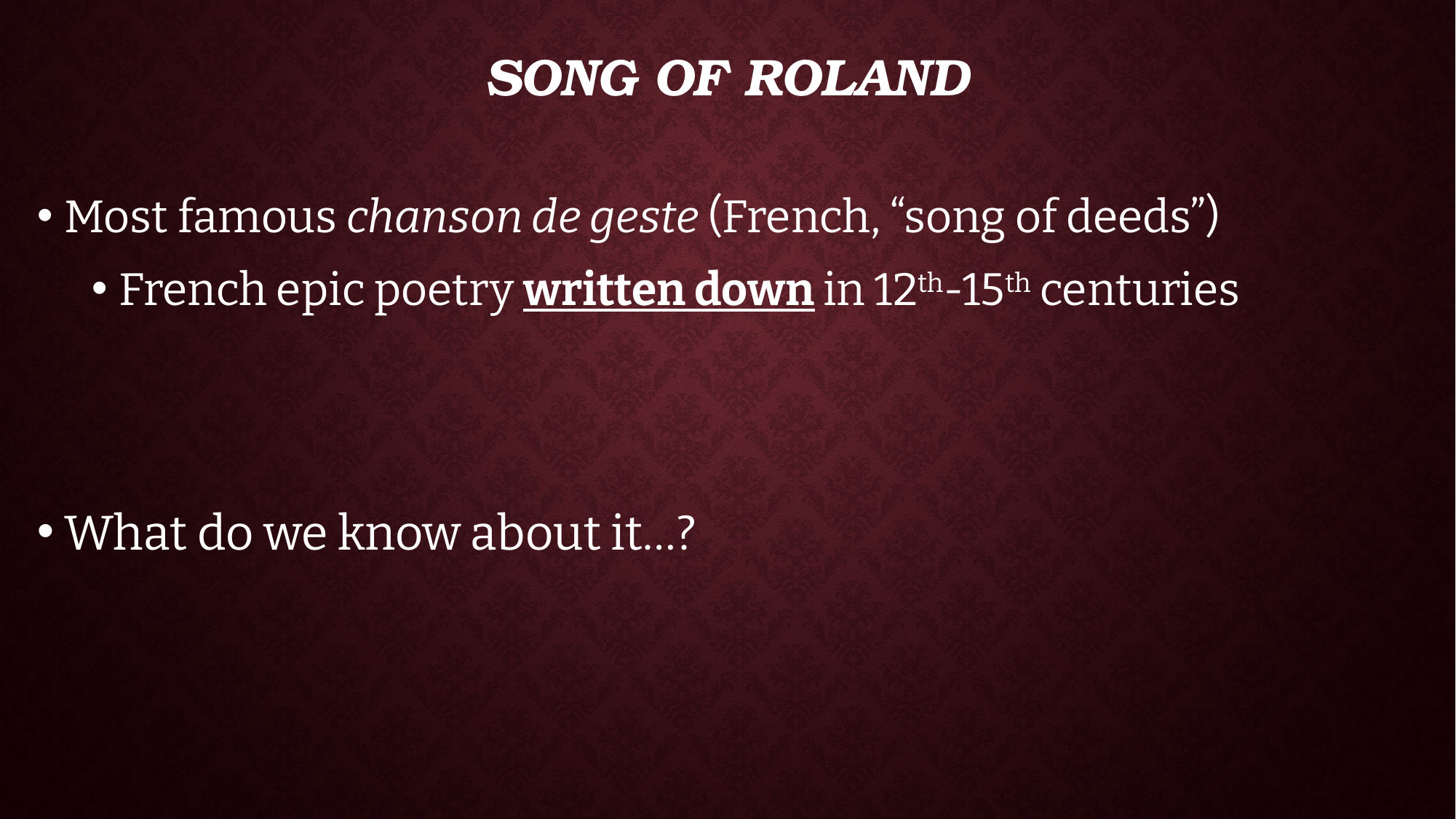

# Song of Roland
Most famous chanson de geste (French, “song of deeds”)
French epic poetry written down in 12th-15th centuries

What do we know about it…?